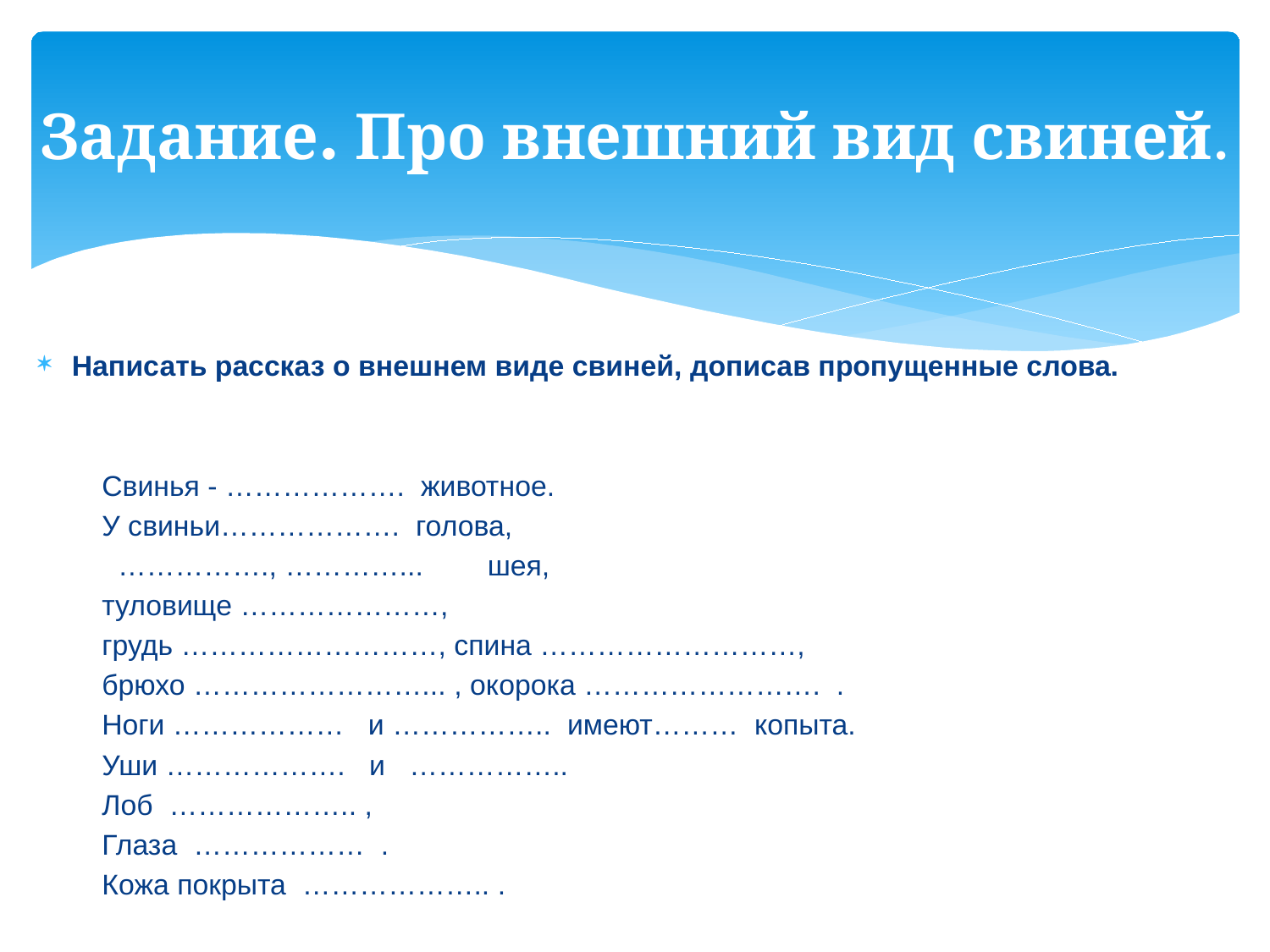

# Задание. Про внешний вид свиней.

Написать рассказ о внешнем виде свиней, дописав пропущенные слова.

        Свинья - ……………….  животное.
        У свиньи……………….  голова,
          ……………., …………...        шея,
        туловище …………………,
        грудь ………………………, спина ………………………,
        брюхо ……………………... , окорока …………………….  .
        Ноги ………………   и ……………..  имеют………  копыта.
        Уши ……………….   и   ……………..
        Лоб  ……………….. ,
        Глаза  ………………  .
        Кожа покрыта  ……………….. .